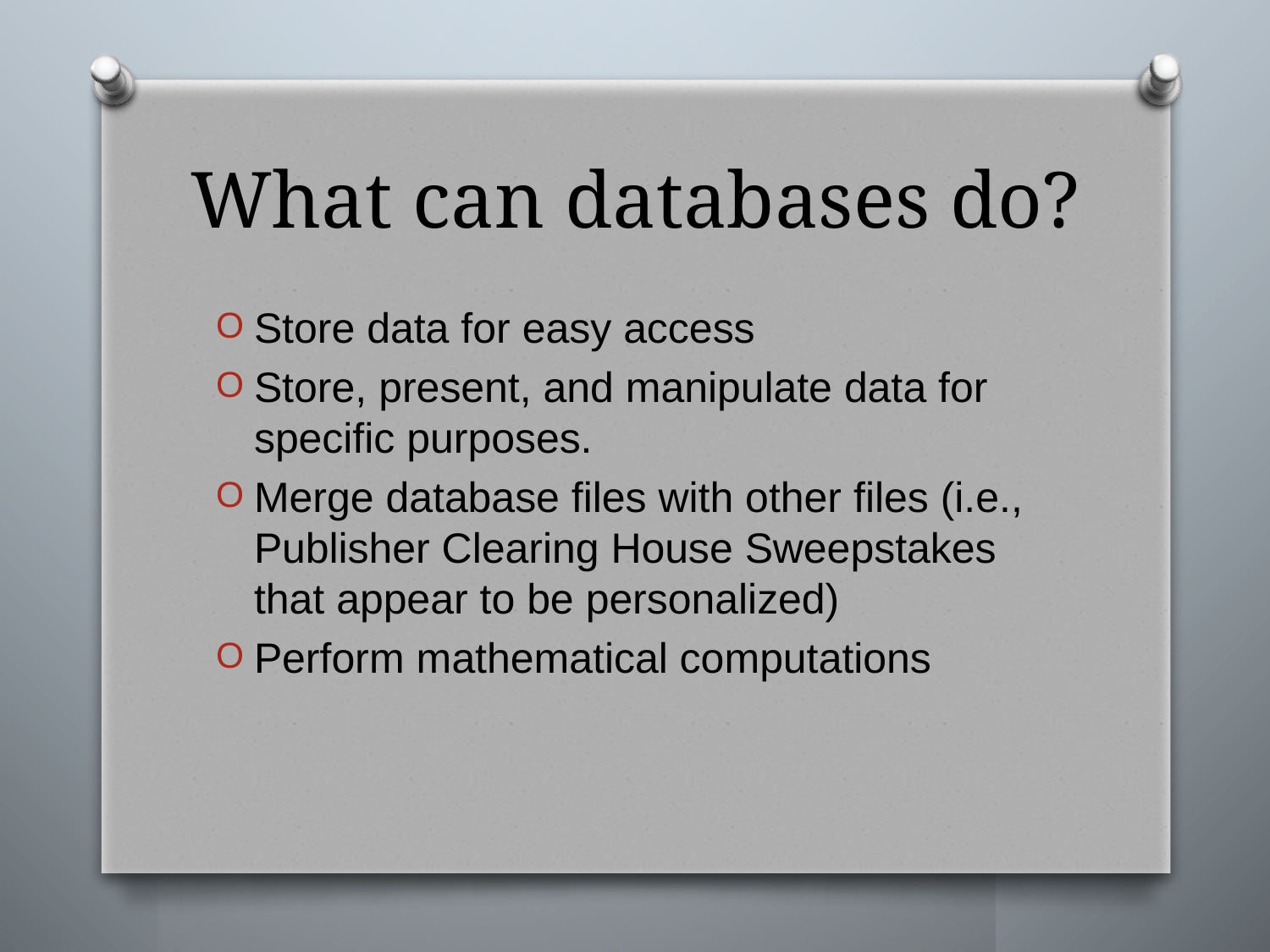

# What can databases do?
Store data for easy access
Store, present, and manipulate data for specific purposes.
Merge database files with other files (i.e., Publisher Clearing House Sweepstakes that appear to be personalized)
Perform mathematical computations